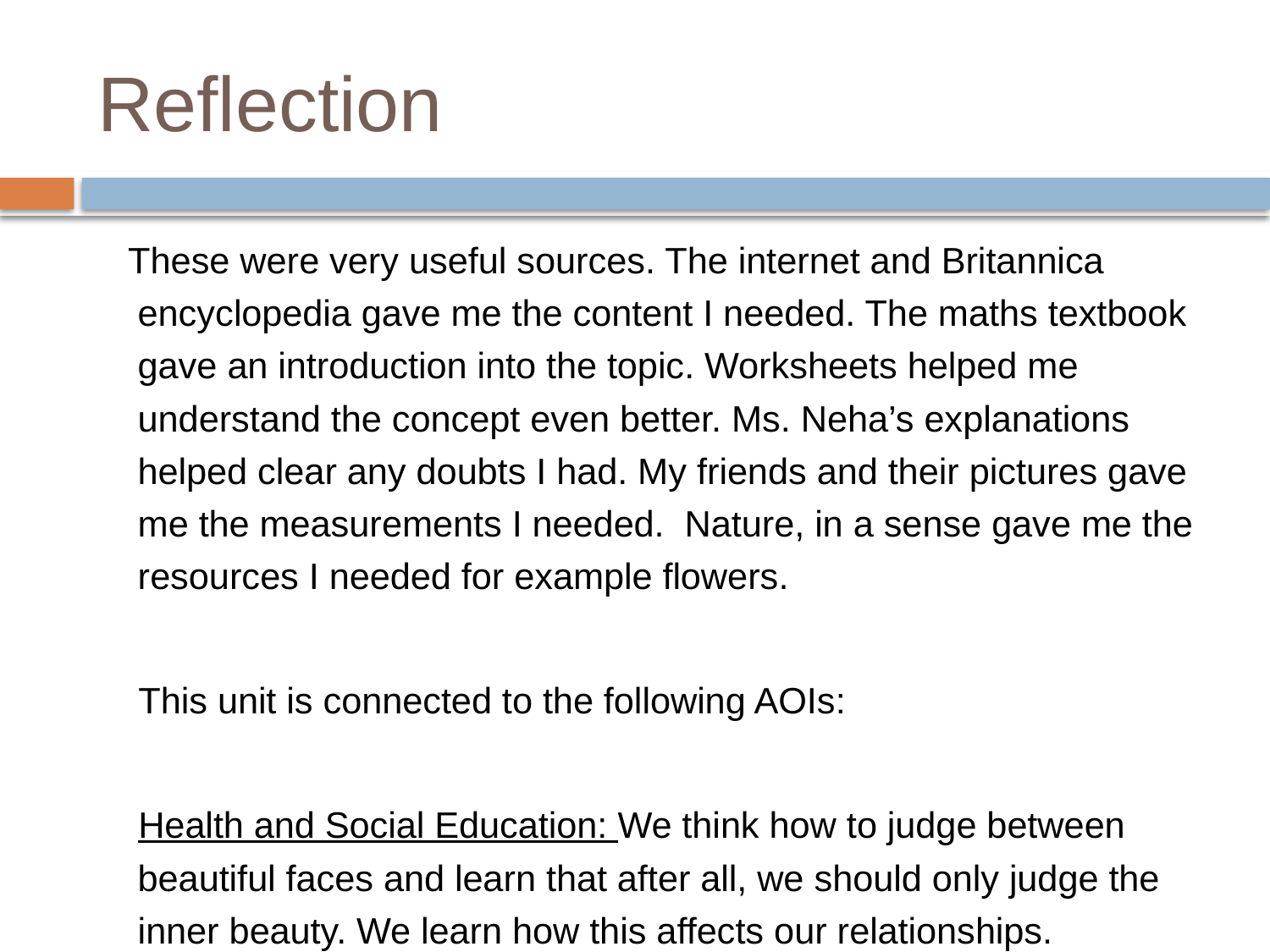

# Reflection
   These were very useful sources. The internet and Britannica encyclopedia gave me the content I needed. The maths textbook gave an introduction into the topic. Worksheets helped me understand the concept even better. Ms. Neha’s explanations helped clear any doubts I had. My friends and their pictures gave me the measurements I needed.  Nature, in a sense gave me the resources I needed for example flowers.

    This unit is connected to the following AOIs:

    Health and Social Education: We think how to judge between beautiful faces and learn that after all, we should only judge the inner beauty. We learn how this affects our relationships.